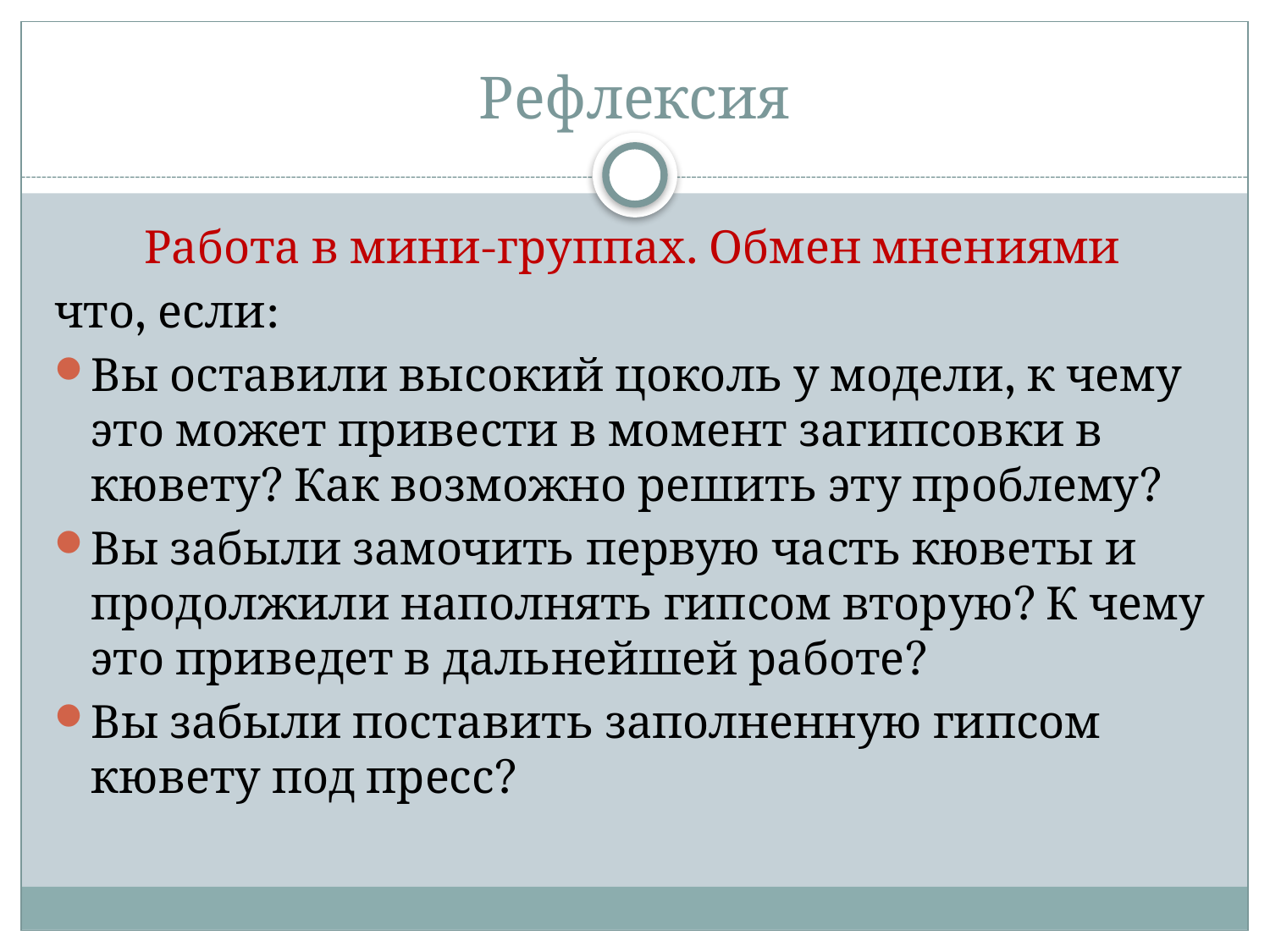

# Рефлексия
Работа в мини-группах. Обмен мнениями
что, если:
Вы оставили высокий цоколь у модели, к чему это может привести в момент загипсовки в кювету? Как возможно решить эту проблему?
Вы забыли замочить первую часть кюветы и продолжили наполнять гипсом вторую? К чему это приведет в дальнейшей работе?
Вы забыли поставить заполненную гипсом кювету под пресс?